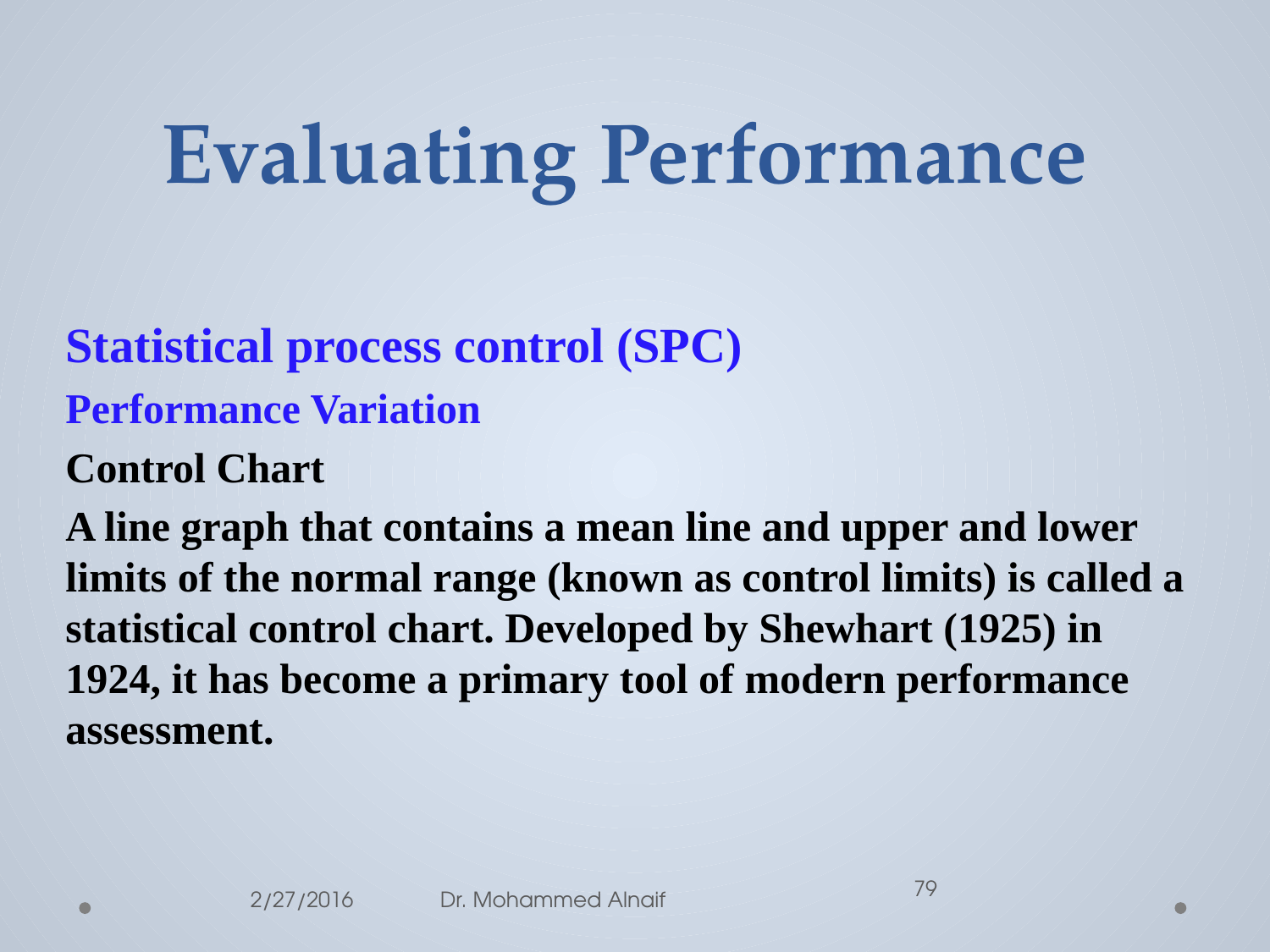

# Evaluating Performance
Statistical process control (SPC)
Performance Variation
Control Chart
A line graph that contains a mean line and upper and lower limits of the normal range (known as control limits) is called a statistical control chart. Developed by Shewhart (1925) in 1924, it has become a primary tool of modern performance assessment.
79
2/27/2016
Dr. Mohammed Alnaif